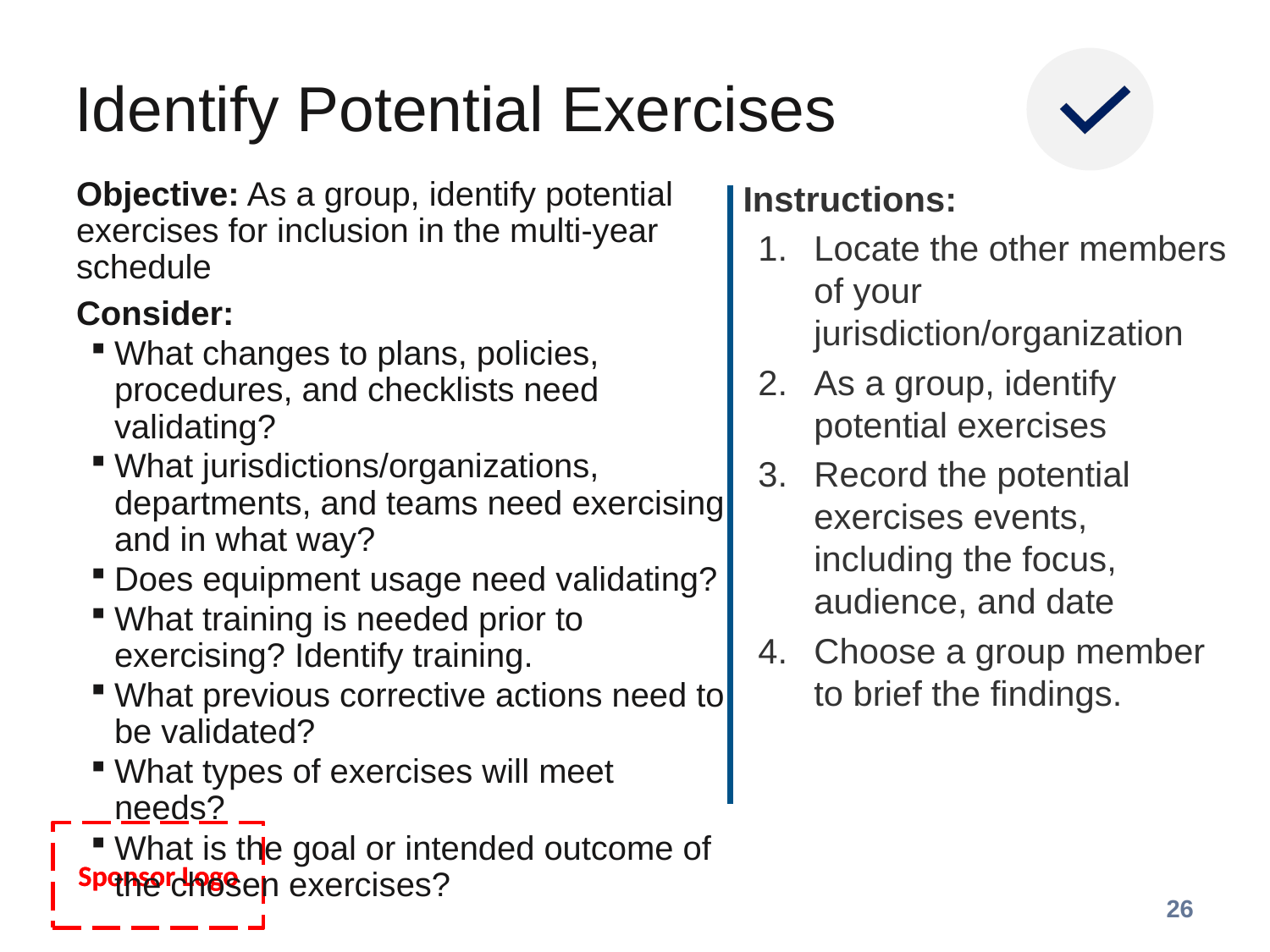

# Identify Potential Exercises

Objective: As a group, identify potential exercises for inclusion in the multi-year schedule
Consider:
What changes to plans, policies, procedures, and checklists need validating?
What jurisdictions/organizations, departments, and teams need exercising and in what way?
Does equipment usage need validating?
What training is needed prior to exercising? Identify training.
What previous corrective actions need to be validated?
What types of exercises will meet needs?
What is the goal or intended outcome of the chosen exercises?
Instructions:
Locate the other members of your jurisdiction/organization
As a group, identify potential exercises
Record the potential exercises events, including the focus, audience, and date
Choose a group member to brief the findings.
26